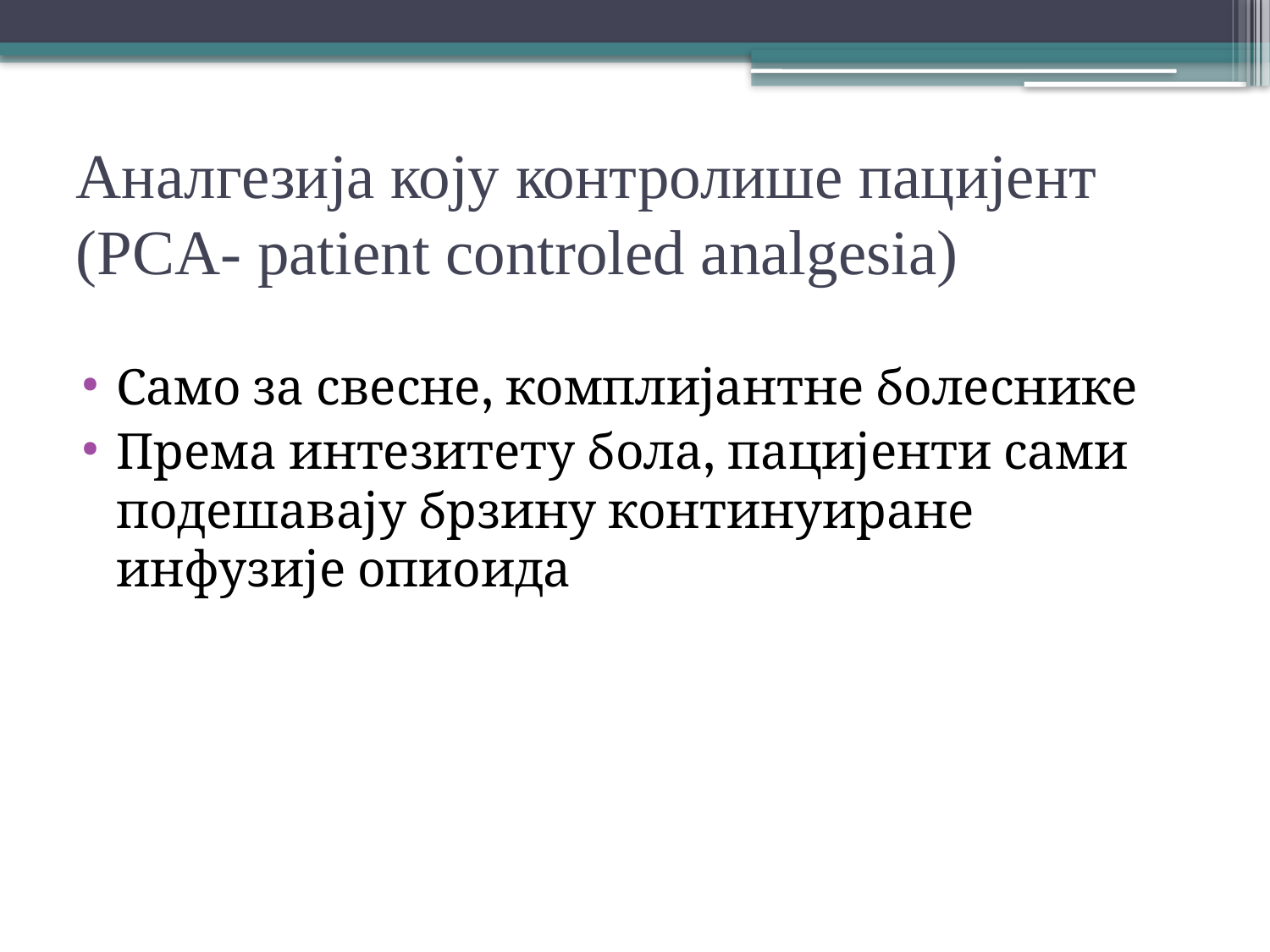

# Аналгезија коју контролише пацијент (PCA- patient controled analgesia)
Само за свесне, комплијантне болеснике
Према интезитету бола, пацијенти сами подешавају брзину континуиране инфузије опиоида